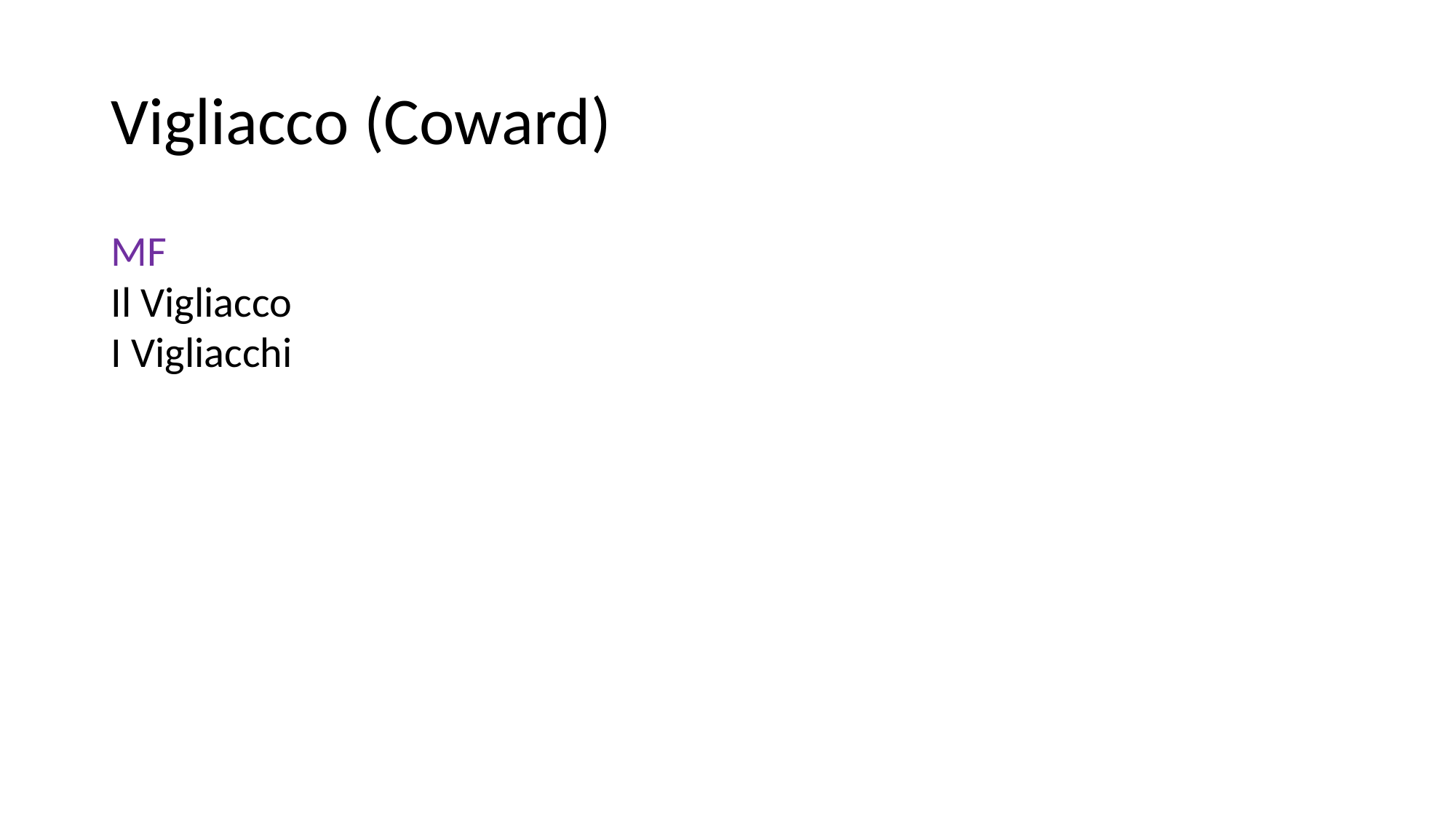

# Vigliacco (Coward)
MF
Il Vigliacco
I Vigliacchi